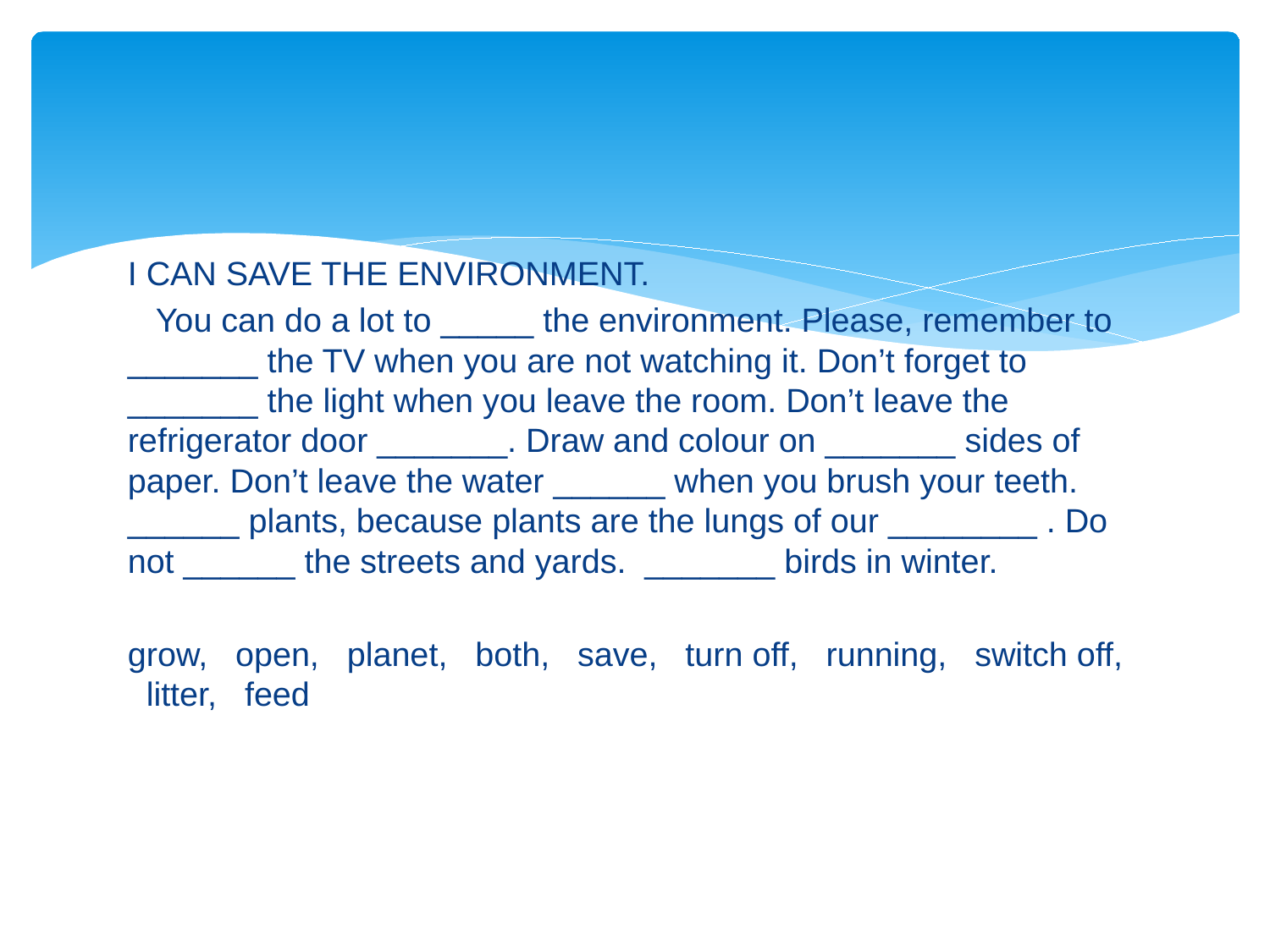

#
I CAN SAVE THE ENVIRONMENT.
   You can do a lot to _____ the environment. Please, remember to _______ the TV when you are not watching it. Don’t forget to _______ the light when you leave the room. Don’t leave the refrigerator door _______. Draw and colour on _______ sides of paper. Don’t leave the water ______ when you brush your teeth. ______ plants, because plants are the lungs of our ________ . Do not ______ the streets and yards.  _______ birds in winter.

grow,   open,   planet,   both,   save,   turn off,   running,   switch off,   litter,   feed